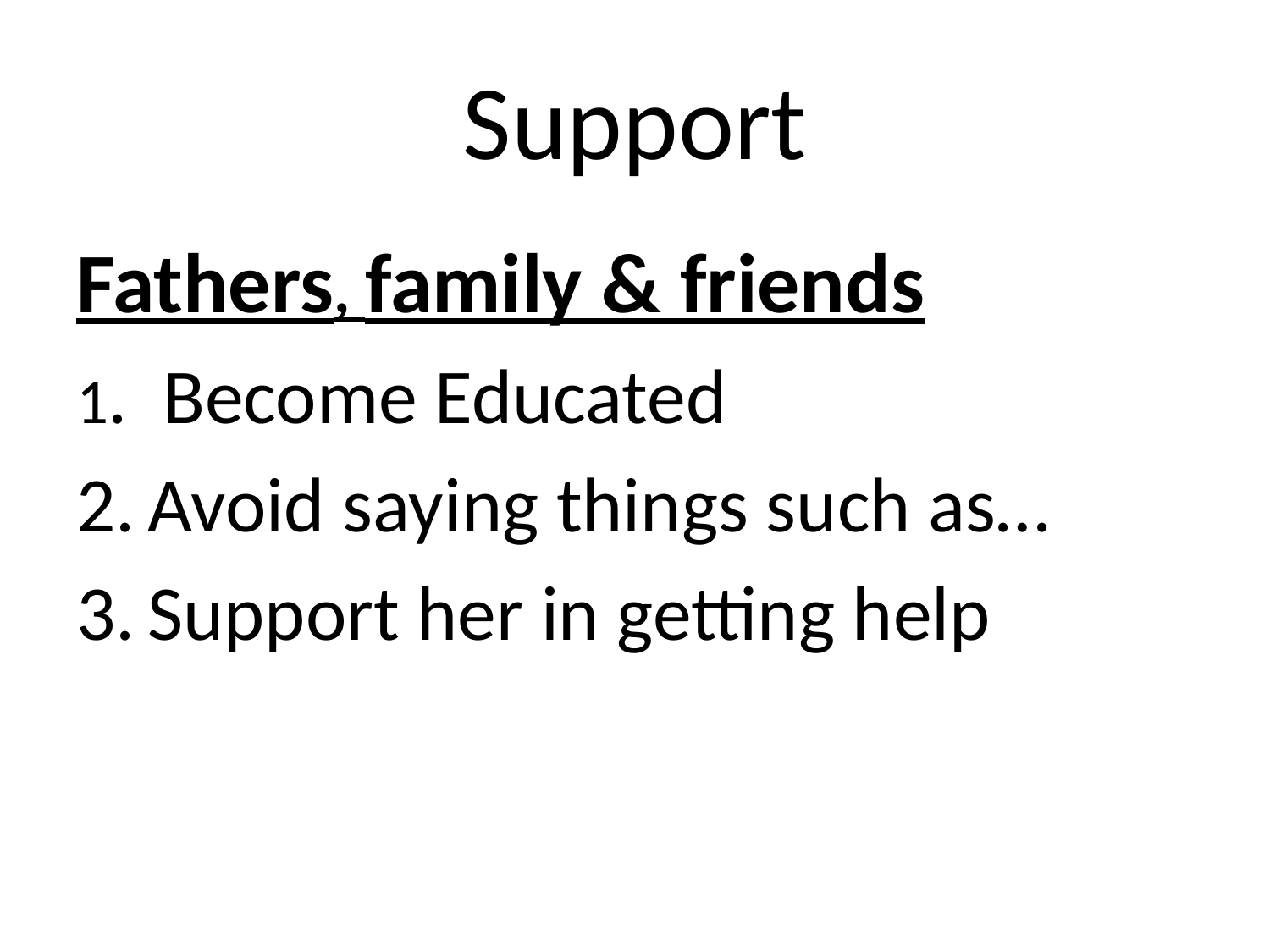

# Support
Fathers, family & friends
1.  Become Educated
Avoid saying things such as…
Support her in getting help